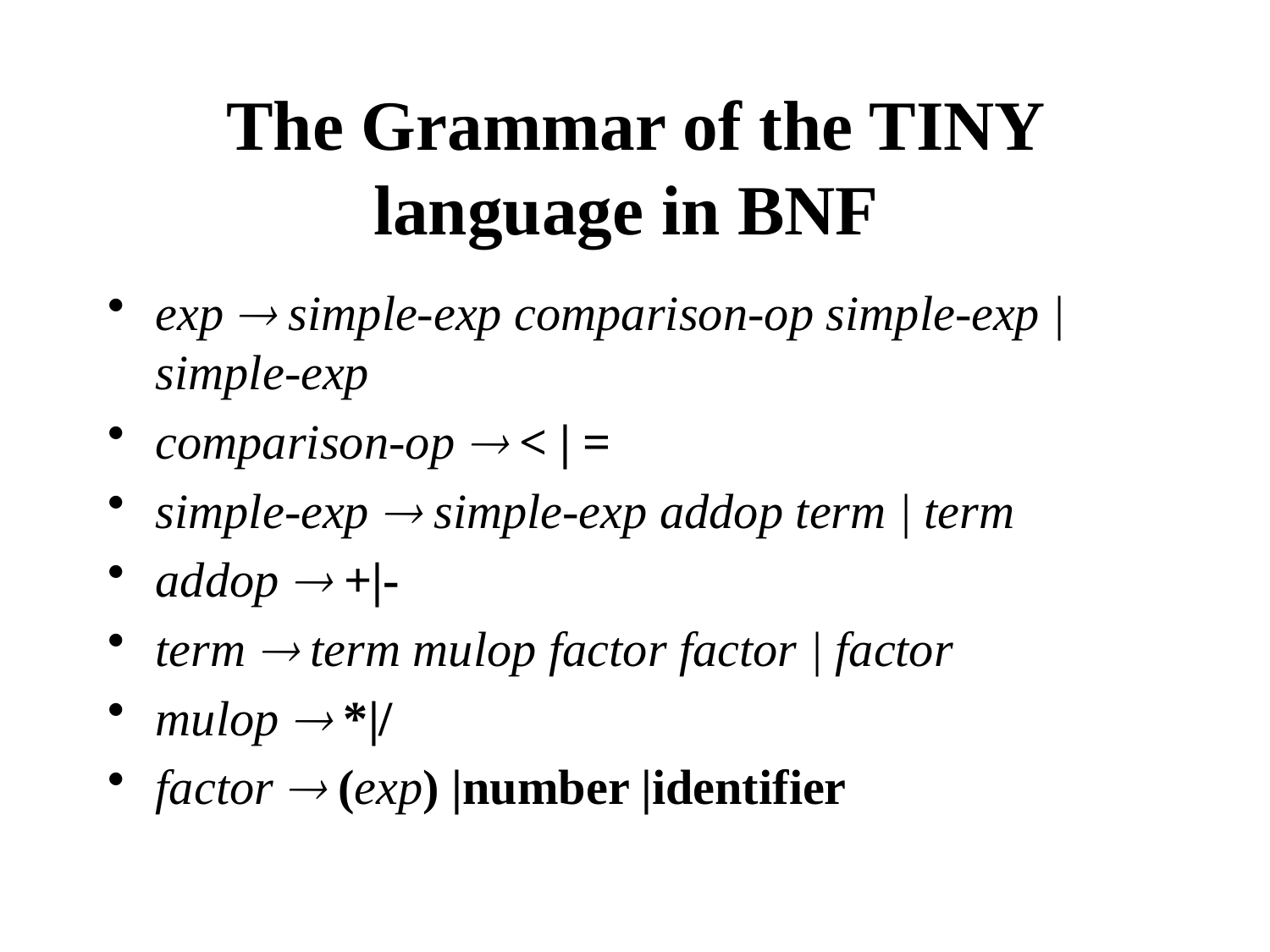

# The Grammar of the TINY language in BNF
exp → simple-exp comparison-op simple-exp | simple-exp
comparison-op → < | =
simple-exp → simple-exp addop term | term
addop → +|-
term → term mulop factor factor | factor
mulop → *|/
factor → (exp) |number |identifier